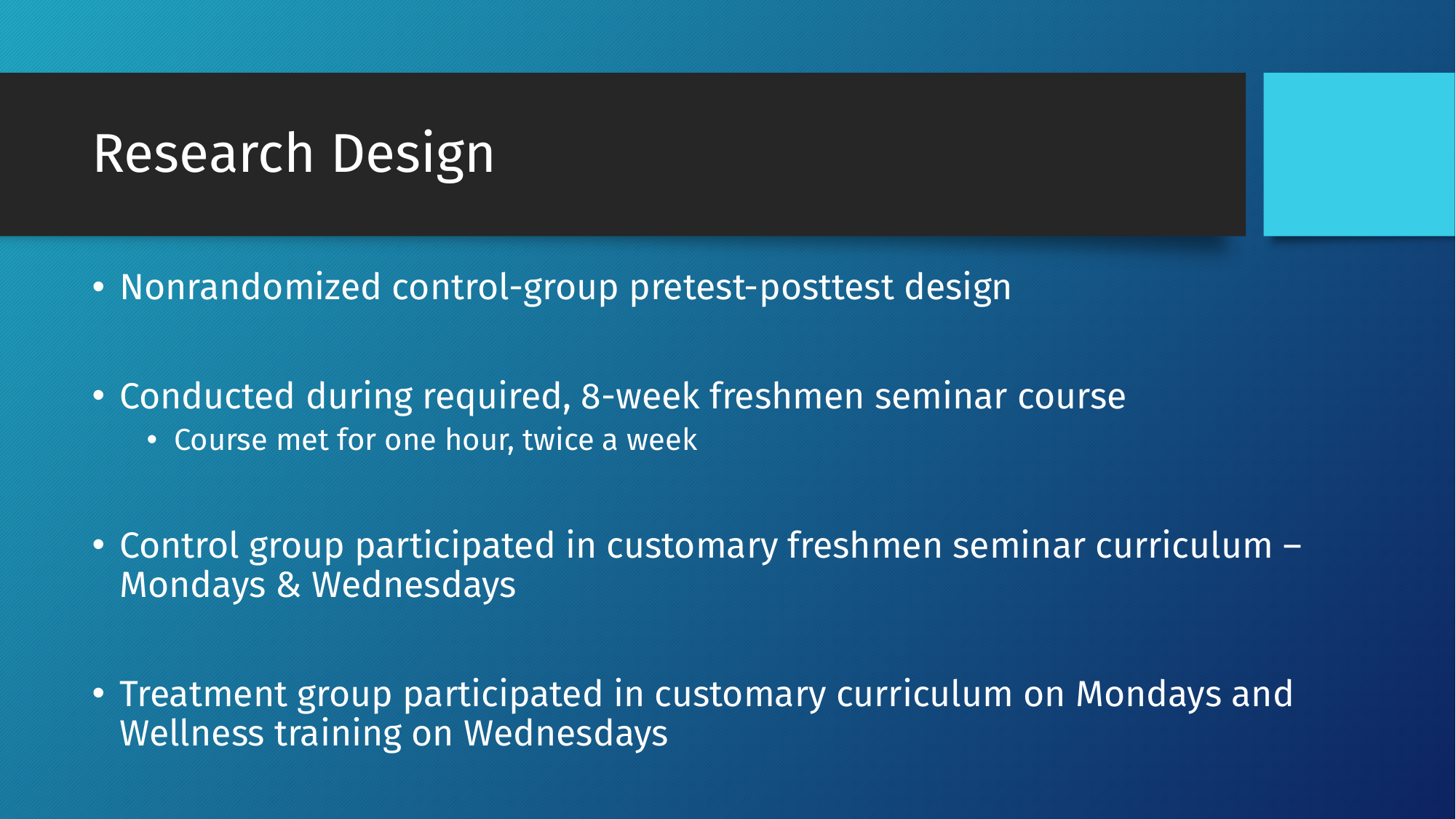

# Research Design
Nonrandomized control-group pretest-posttest design

Conducted during required, 8-week freshmen seminar course
Course met for one hour, twice a week

Control group participated in customary freshmen seminar curriculum – Mondays & Wednesdays

Treatment group participated in customary curriculum on Mondays and Wellness training on Wednesdays